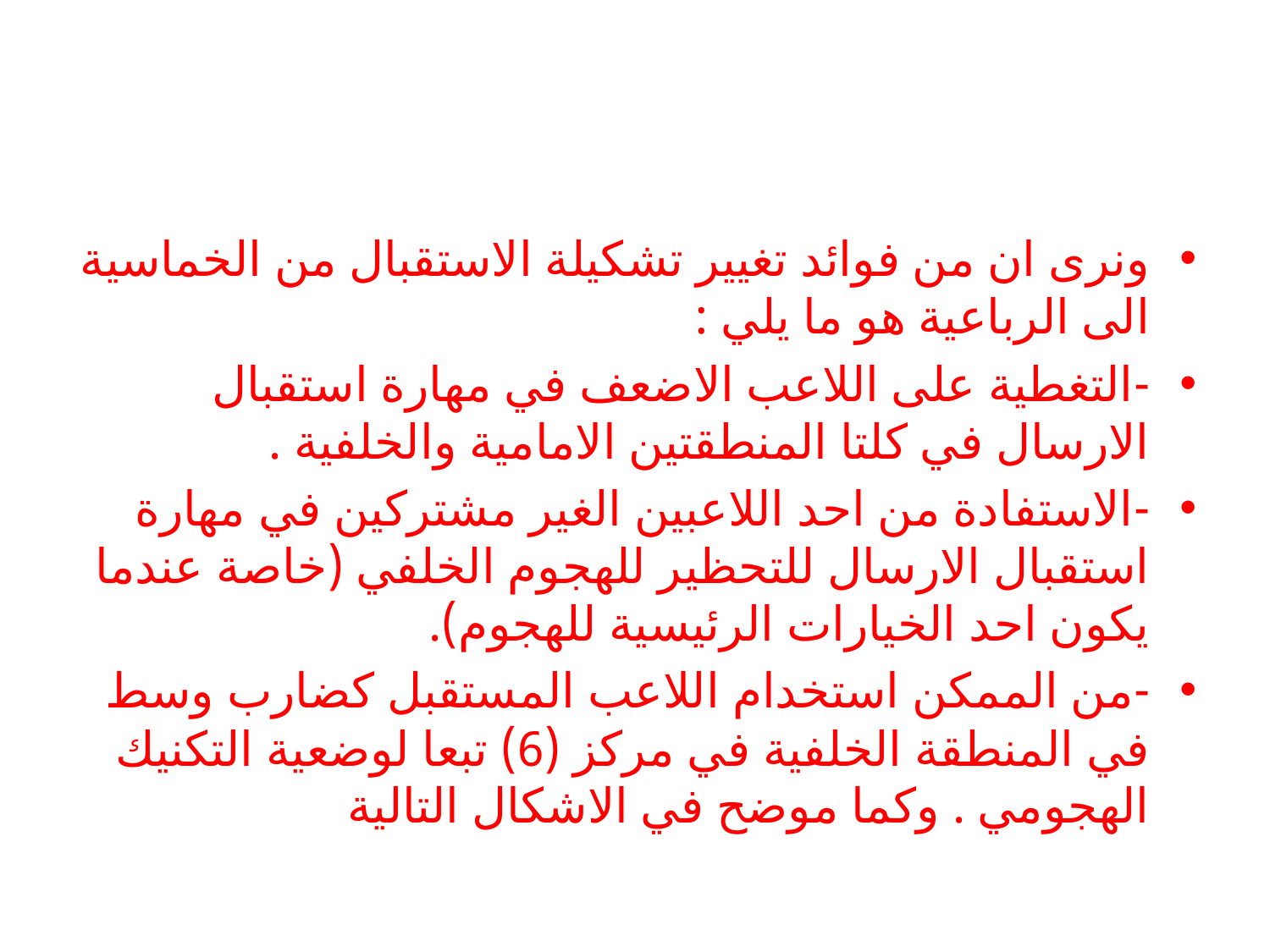

#
ونرى ان من فوائد تغيير تشكيلة الاستقبال من الخماسية الى الرباعية هو ما يلي :
-	التغطية على اللاعب الاضعف في مهارة استقبال الارسال في كلتا المنطقتين الامامية والخلفية .
-	الاستفادة من احد اللاعبين الغير مشتركين في مهارة استقبال الارسال للتحظير للهجوم الخلفي (خاصة عندما يكون احد الخيارات الرئيسية للهجوم).
-	من الممكن استخدام اللاعب المستقبل كضارب وسط في المنطقة الخلفية في مركز (6) تبعا لوضعية التكنيك الهجومي . وكما موضح في الاشكال التالية